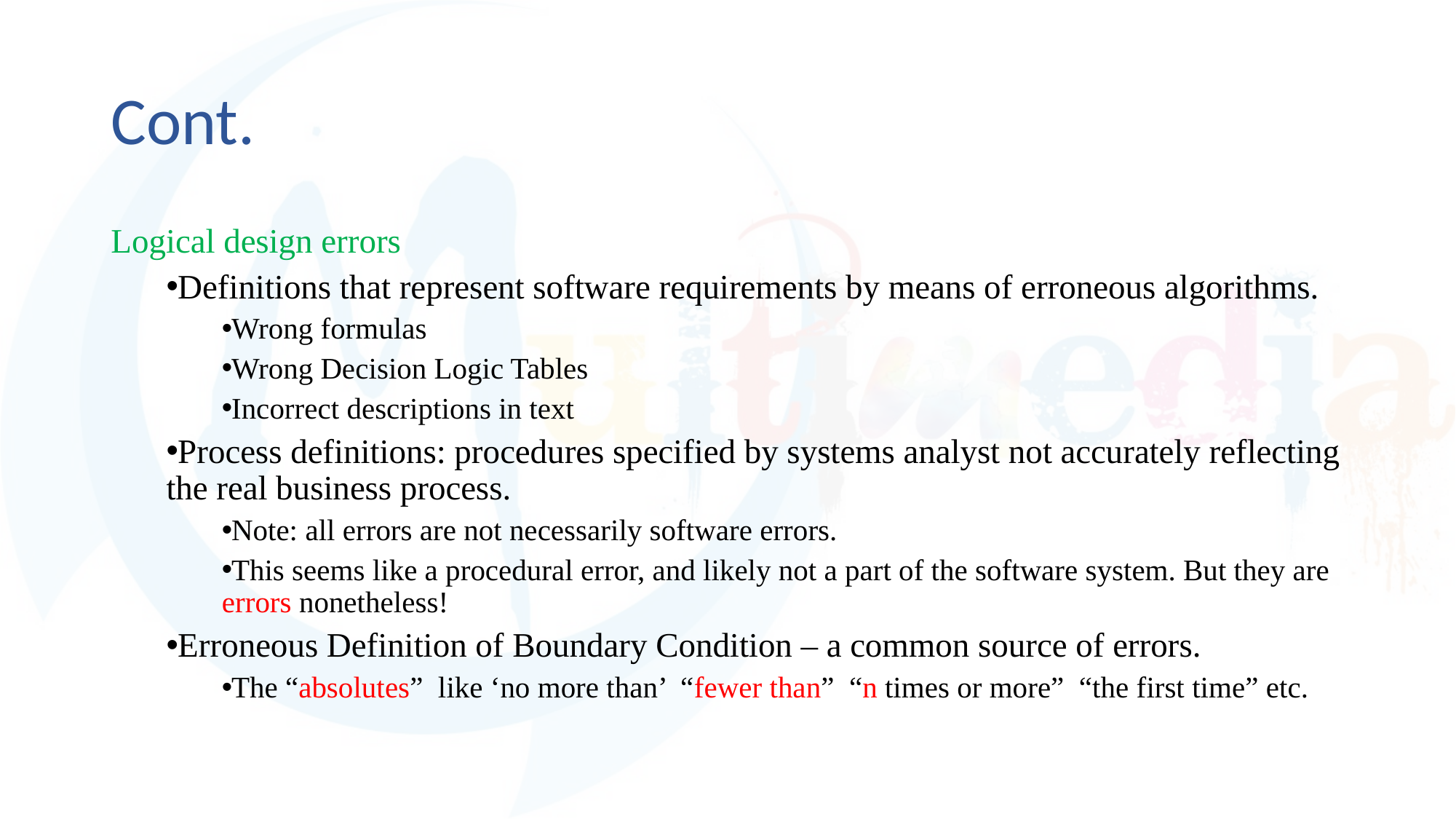

# Cont.
Logical design errors
Definitions that represent software requirements by means of erroneous algorithms.
Wrong formulas
Wrong Decision Logic Tables
Incorrect descriptions in text
Process definitions: procedures specified by systems analyst not accurately reflecting the real business process.
Note: all errors are not necessarily software errors.
This seems like a procedural error, and likely not a part of the software system. But they are errors nonetheless!
Erroneous Definition of Boundary Condition – a common source of errors.
The “absolutes”  like ‘no more than’  “fewer than”  “n times or more”  “the first time” etc.